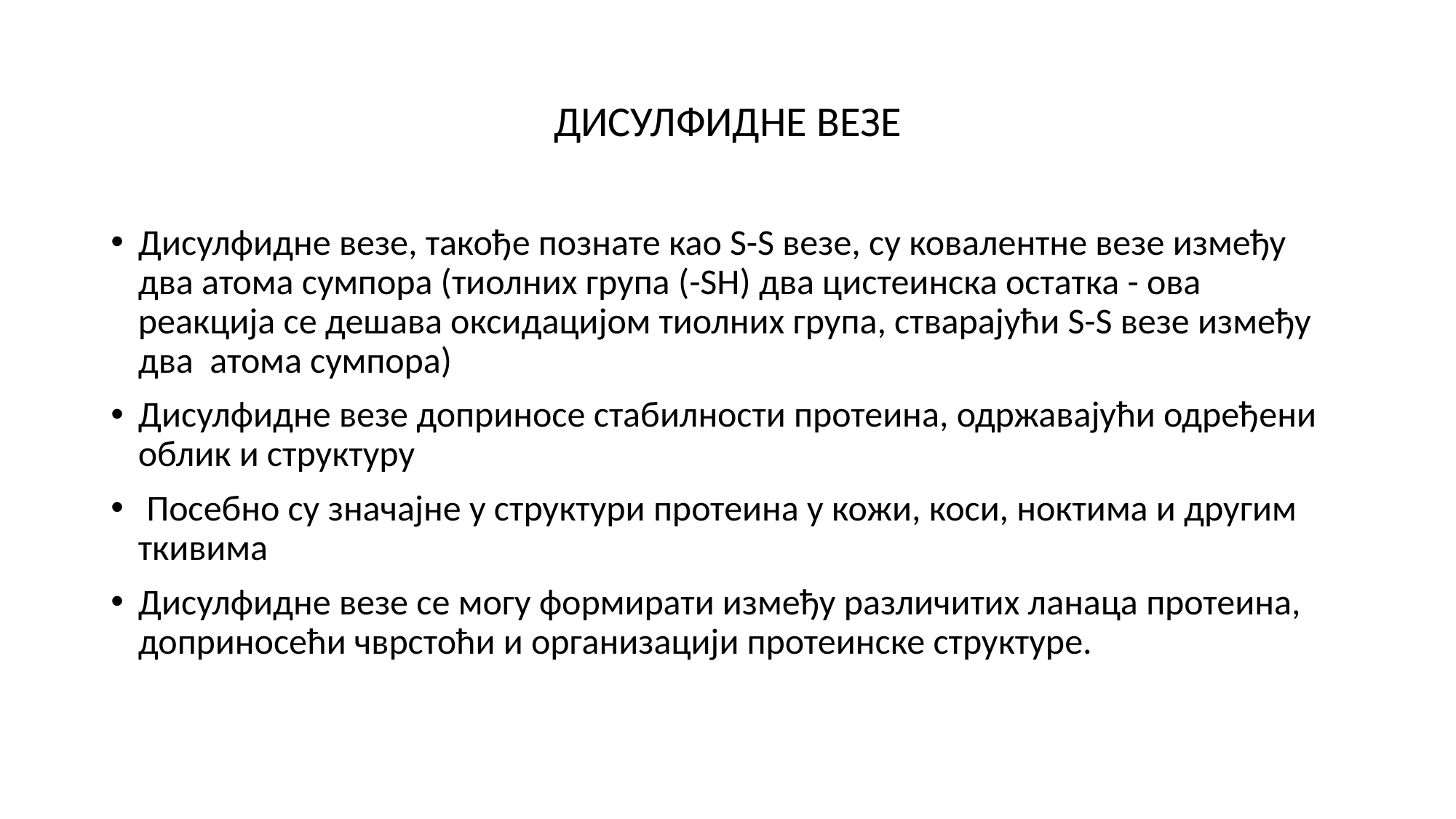

# ДИСУЛФИДНЕ ВЕЗЕ
Дисулфидне везе, такође познате као S-S везе, су ковалентне везе између два атома сумпора (тиолних група (-SH) два цистеинска остатка - ова реакција се дешава оксидацијом тиолних група, стварајући S-S везе између два  атома сумпора)
Дисулфидне везе доприносе стабилности протеина, одржавајући одређени облик и структуру
 Посебно су значајне у структури протеина у кожи, коси, ноктима и другим ткивима
Дисулфидне везе се могу формирати између различитих ланаца протеина, доприносећи чврстоћи и организацији протеинске структуре.